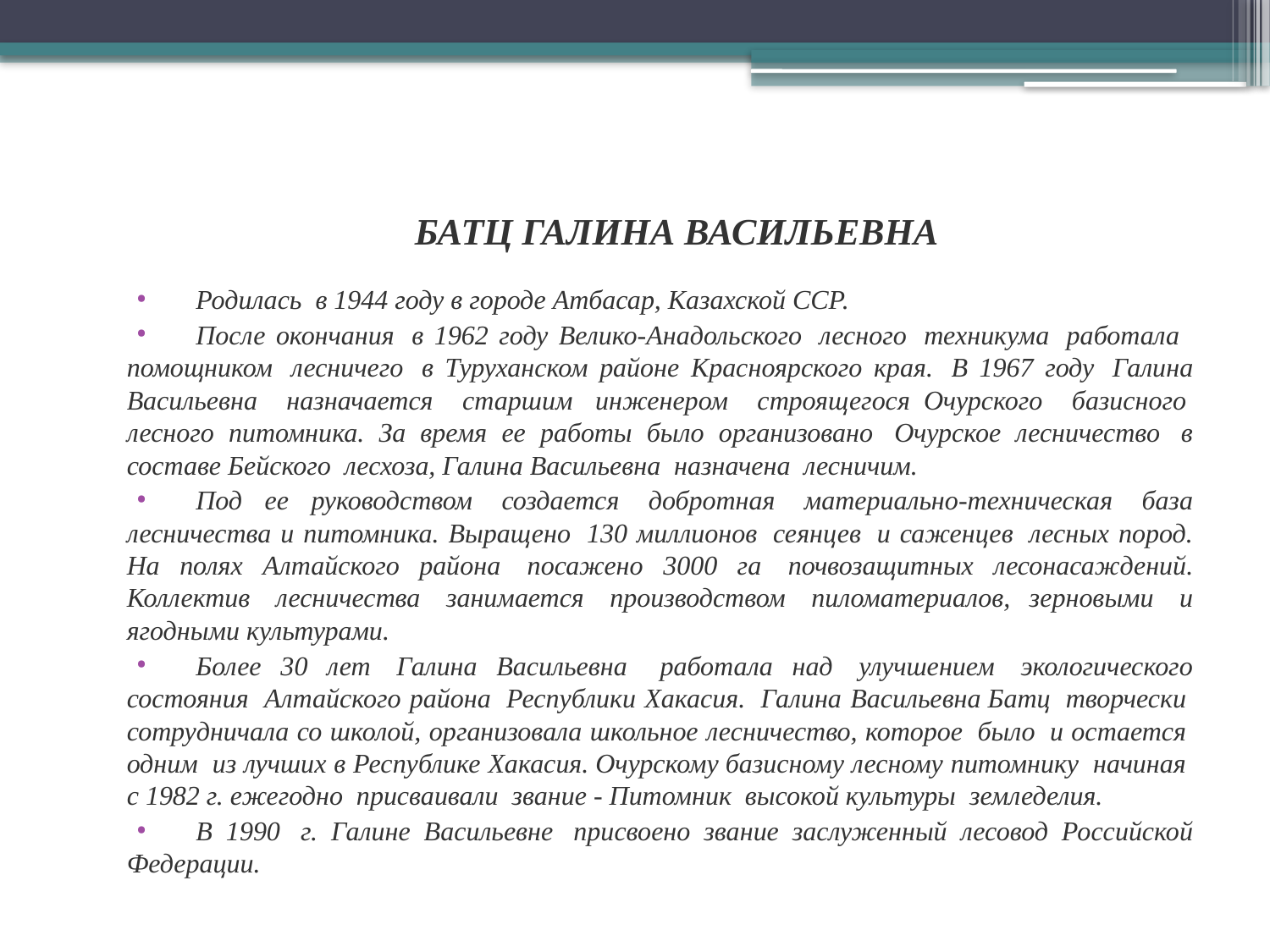

# БАТЦ ГАЛИНА ВАСИЛЬЕВНА
Родилась  в 1944 году в городе Атбасар, Казахской ССР.
После окончания  в 1962 году Велико-Анадольского  лесного  техникума  работала   помощником  лесничего  в Туруханском районе Красноярского края.  В 1967 году  Галина Васильевна  назначается  старшим инженером  строящегося  Очурского  базисного  лесного питомника. За время ее работы было организовано  Очурское лесничество  в составе Бейского  лесхоза, Галина Васильевна  назначена  лесничим.
Под ее руководством  создается  добротная  материально-техническая  база лесничества и питомника. Выращено  130 миллионов  сеянцев  и саженцев  лесных пород. На полях Алтайского района  посажено 3000 га  почвозащитных лесонасаждений. Коллектив  лесничества  занимается  производством  пиломатериалов, зерновыми  и ягодными культурами.
Более 30 лет  Галина Васильевна   работала над  улучшением  экологического состояния  Алтайского района  Республики Хакасия.  Галина Васильевна Батц  творчески  сотрудничала со школой, организовала школьное лесничество, которое  было  и остается  одним  из лучших в Республике Хакасия. Очурскому базисному лесному питомнику  начиная  с 1982 г. ежегодно  присваивали  звание - Питомник  высокой культуры  земледелия.
В 1990  г. Галине Васильевне  присвоено звание заслуженный лесовод Российской Федерации.